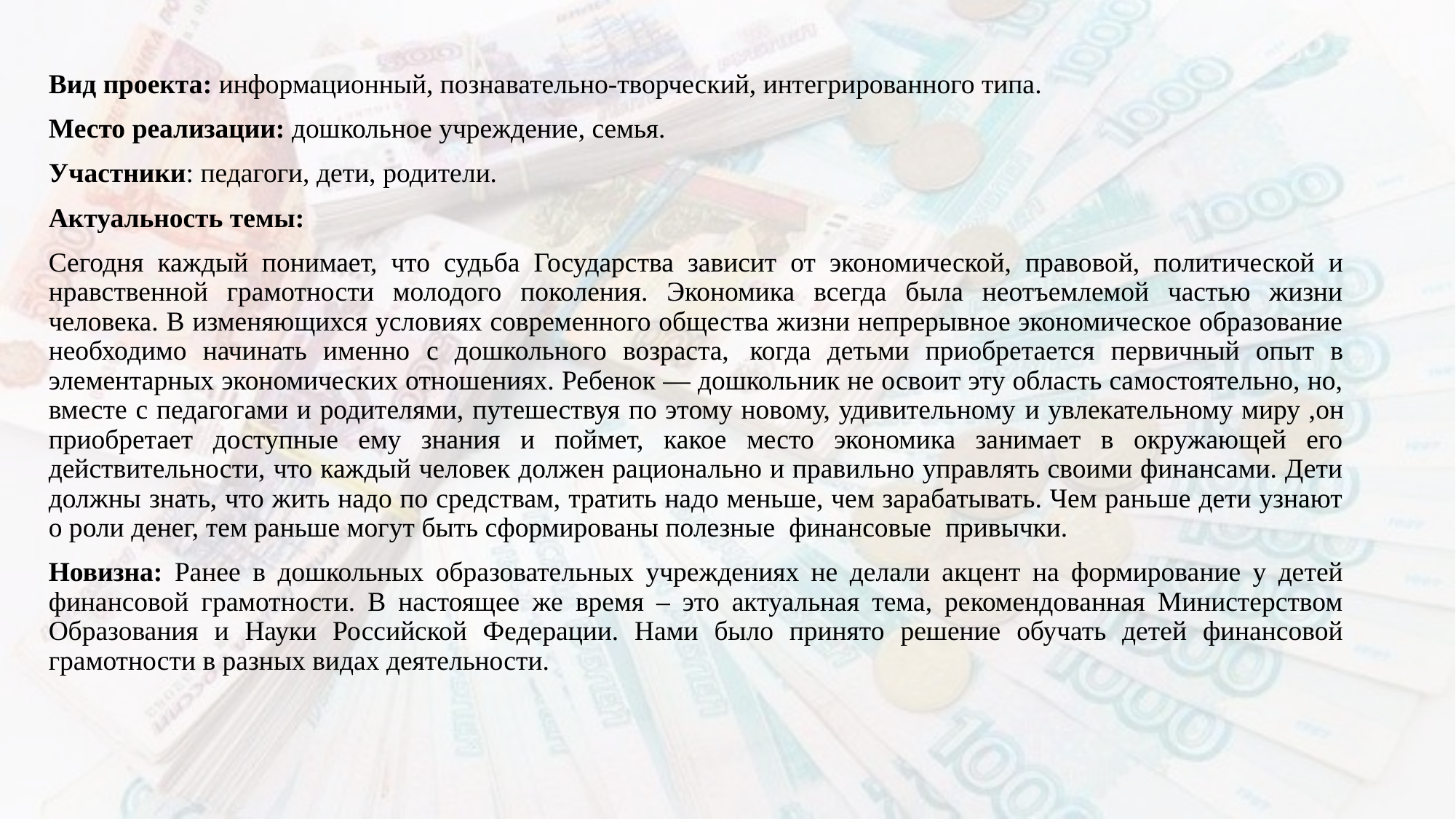

Вид проекта: информационный, познавательно-творческий, интегрированного типа.
Место реализации: дошкольное учреждение, семья.
Участники: педагоги, дети, родители.
Актуальность темы:
Сегодня каждый понимает, что судьба Государства зависит от экономической, правовой, политической и нравственной грамотности молодого поколения. Экономика всегда была неотъемлемой частью жизни человека. В изменяющихся условиях современного общества жизни непрерывное экономическое образование необходимо начинать именно с дошкольного возраста,	когда детьми приобретается первичный опыт в элементарных экономических отношениях. Ребенок — дошкольник не освоит эту область самостоятельно, но, вместе с педагогами и родителями, путешествуя по этому новому, удивительному и увлекательному миру ,он приобретает доступные ему знания и поймет, какое место экономика занимает в окружающей его действительности, что каждый человек должен рационально и правильно управлять своими финансами. Дети должны знать, что жить надо по средствам, тратить надо меньше, чем зарабатывать. Чем раньше дети узнают о роли денег, тем раньше могут быть сформированы полезные  финансовые  привычки.
Новизна: Ранее в дошкольных образовательных учреждениях не делали акцент на формирование у детей финансовой грамотности. В настоящее же время – это актуальная тема, рекомендованная Министерством Образования и Науки Российской Федерации. Нами было принято решение обучать детей финансовой грамотности в разных видах деятельности.